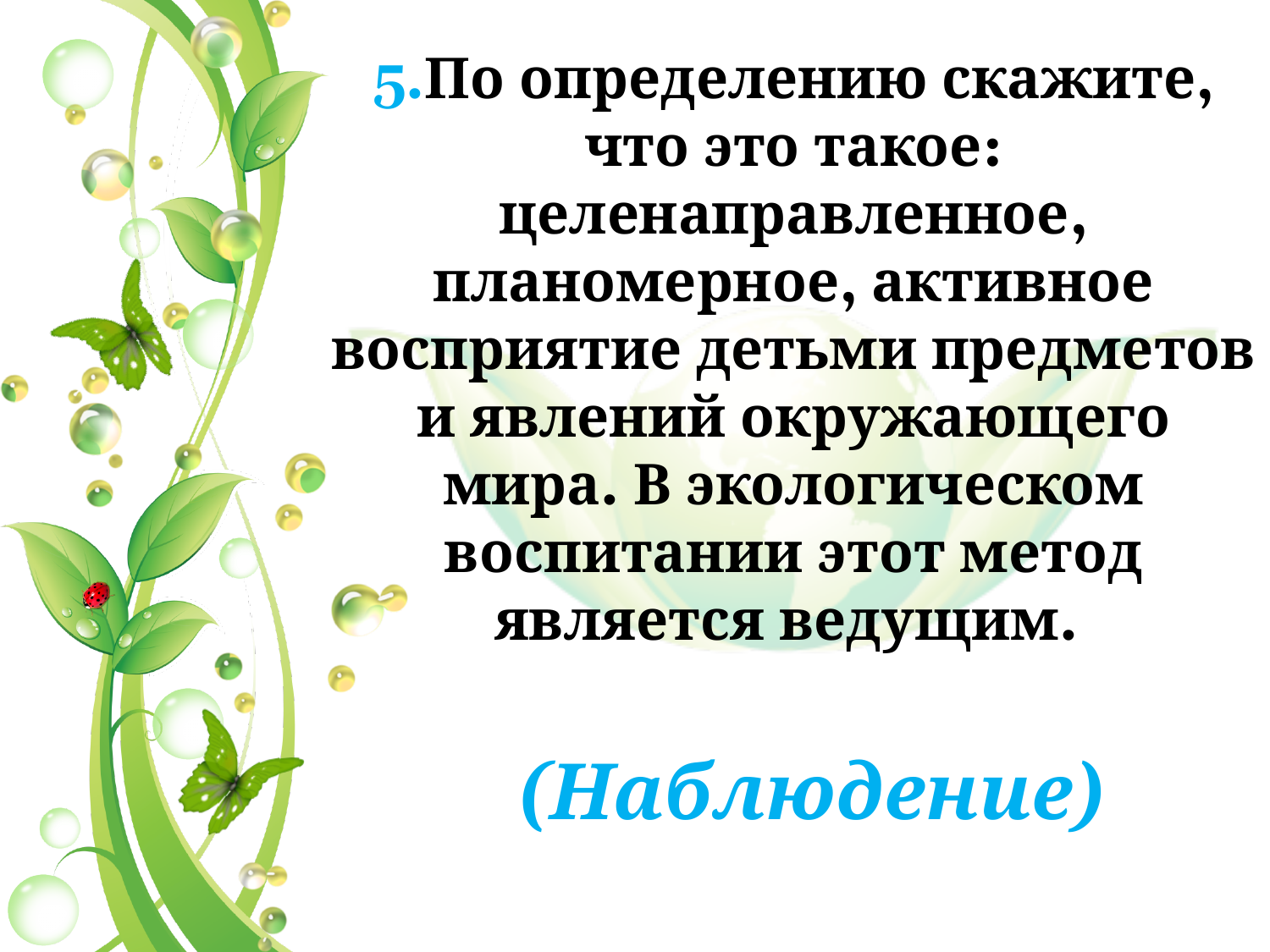

5.По определению скажите, что это такое: целенаправленное, планомерное, активное восприятие детьми предметов и явлений окружающего мира. В экологическом воспитании этот метод является ведущим.
(Наблюдение)